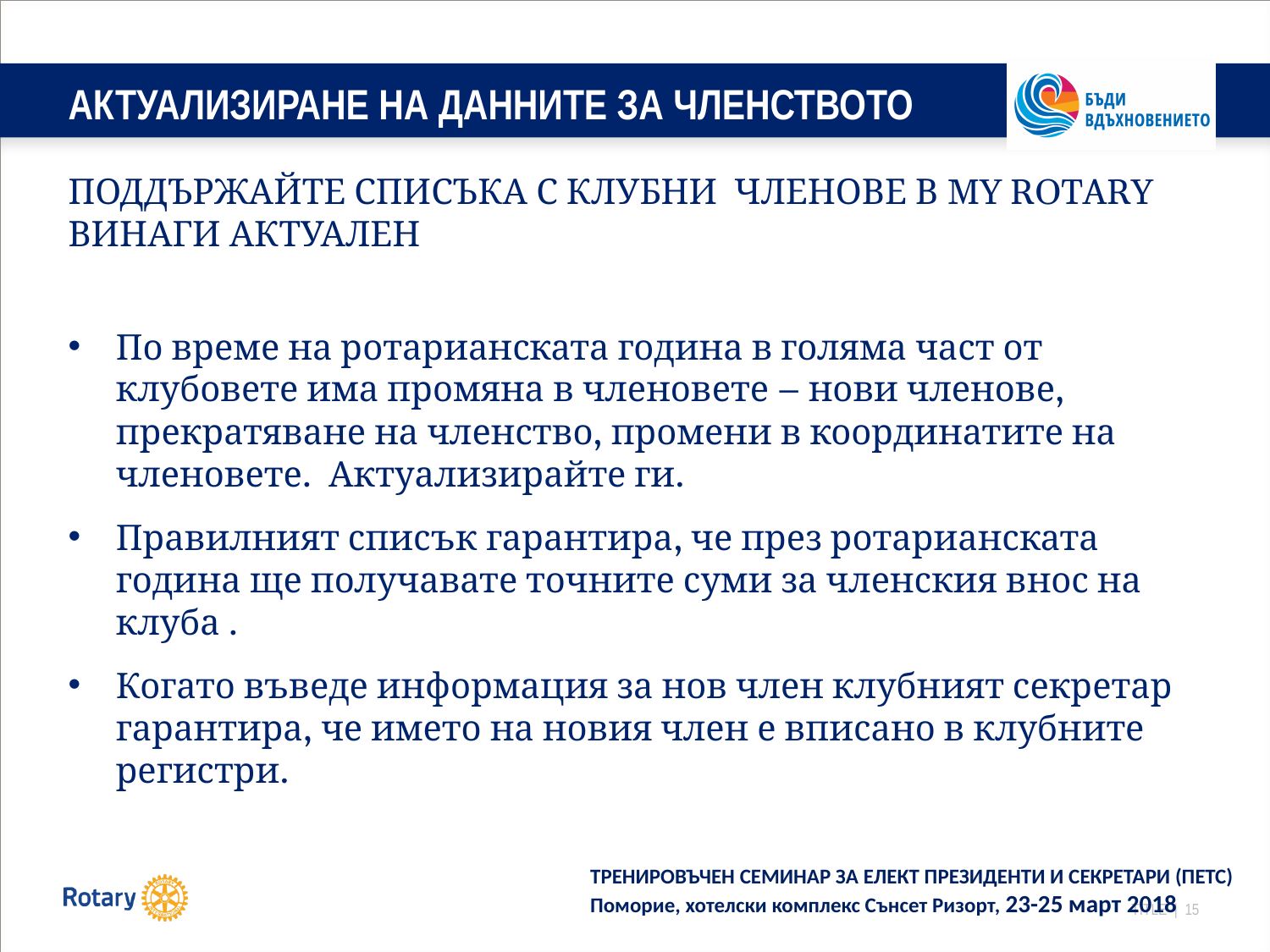

# АКТУАЛИЗИРАНЕ НА ДАННИТЕ ЗА ЧЛЕНСТВОТО
ПОДДЪРЖАЙТЕ СПИСЪКА С КЛУБНИ  ЧЛЕНОВЕ В MY ROTARY ВИНАГИ АКТУАЛЕН

По време на ротарианската година в голяма част от клубовете има промяна в членовете – нови членове, прекратяване на членство, промени в координатите на членовете.  Актуализирайте ги.
Правилният списък гарантира, че през ротарианската година ще получавате точните суми за членския внос на клуба .
Когато въведе информация за нов член клубният секретар гарантира, че името на новия член е вписано в клубните регистри.